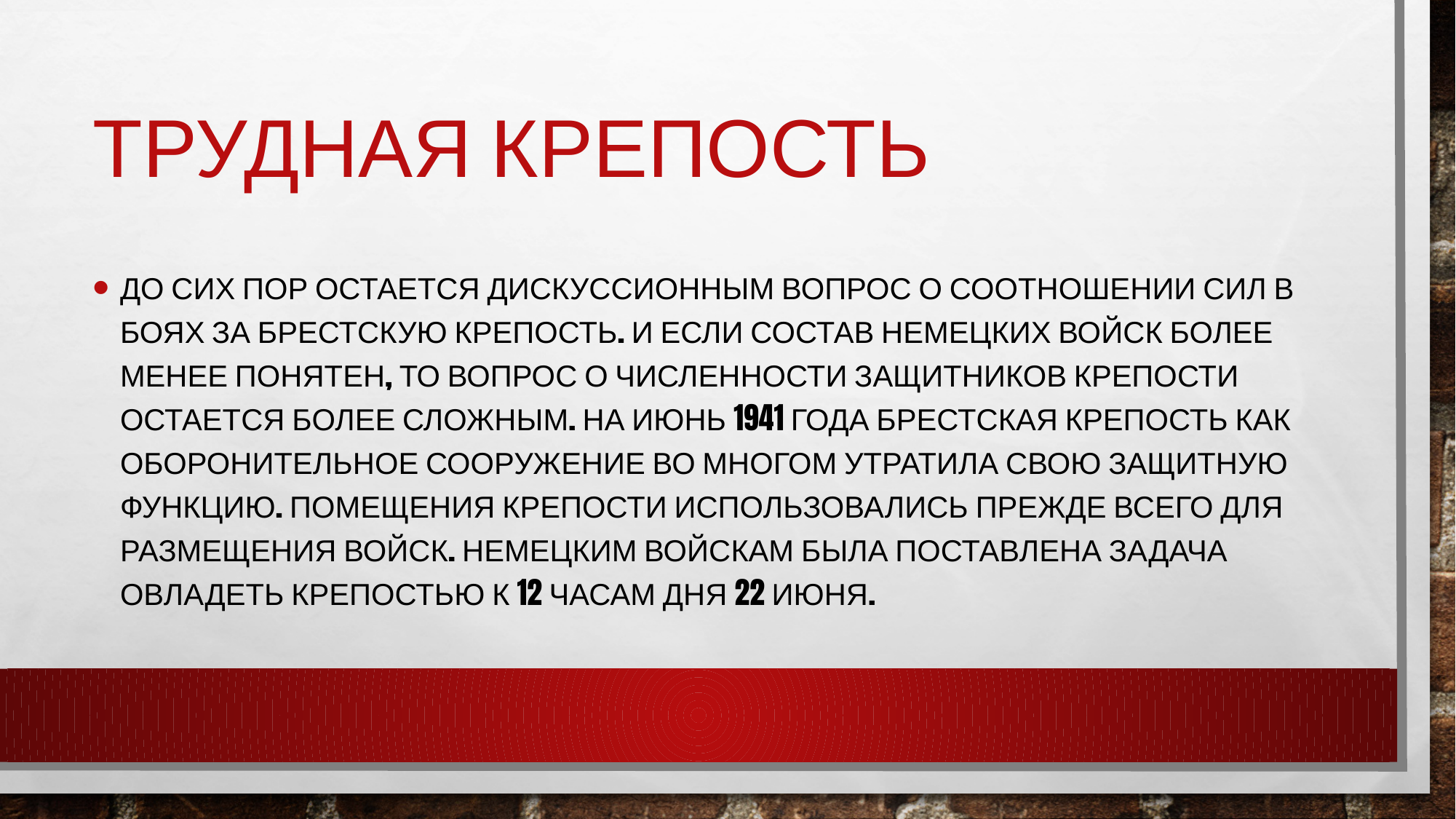

# Трудная крепость
До сих пор остается дискуссионным вопрос о соотношении сил в боях за Брестскую крепость. И если состав немецких войск более менее понятен, то вопрос о численности защитников крепости остается более сложным. На июнь 1941 года Брестская крепость как оборонительное сооружение во многом утратила свою защитную функцию. Помещения крепости использовались прежде всего для размещения войск. Немецким войскам была поставлена задача овладеть крепостью к 12 часам дня 22 июня.